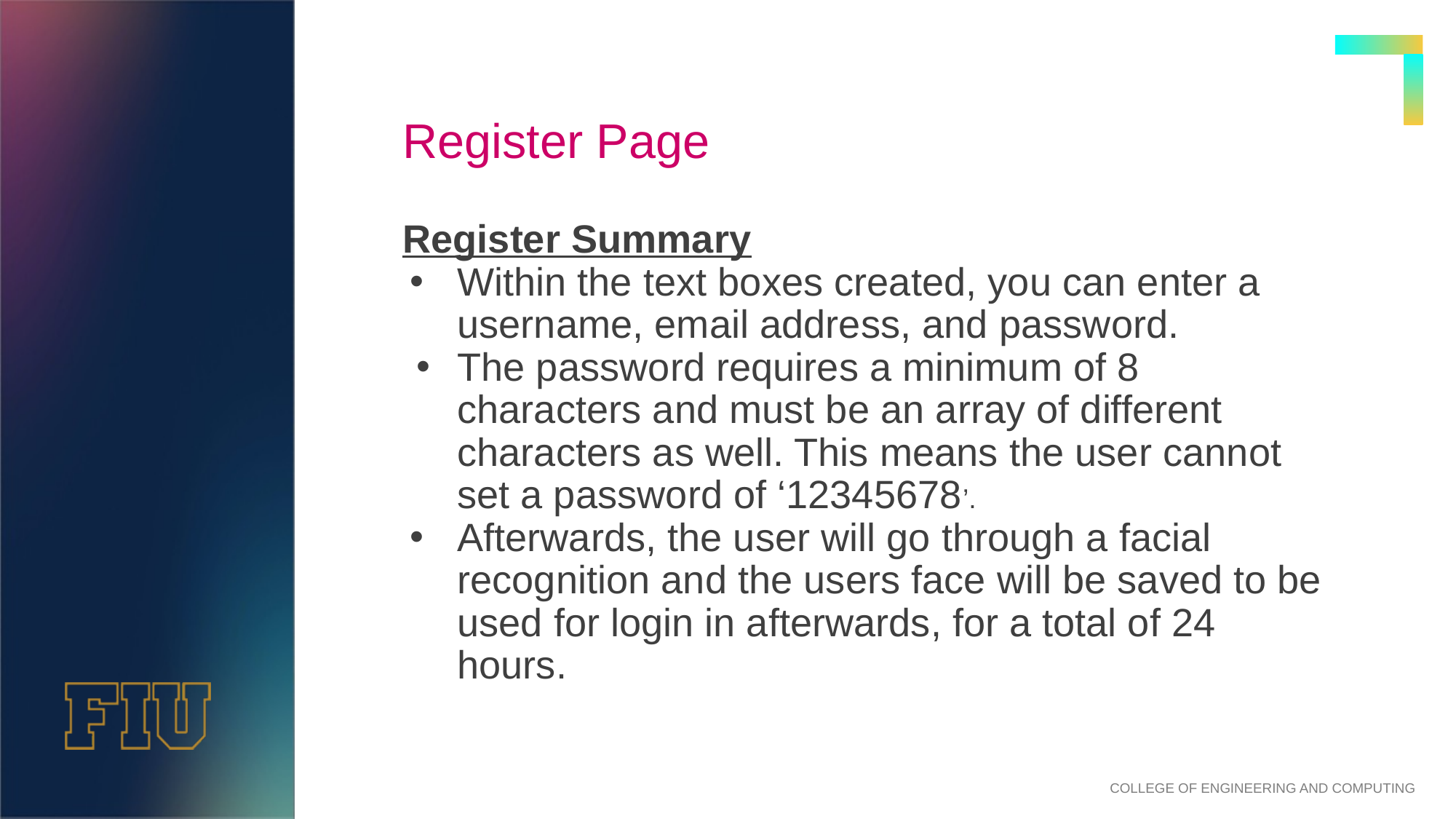

# Register Page
Register Summary
Within the text boxes created, you can enter a username, email address, and password.
The password requires a minimum of 8 characters and must be an array of different characters as well. This means the user cannot set a password of ‘12345678’.
Afterwards, the user will go through a facial recognition and the users face will be saved to be used for login in afterwards, for a total of 24 hours.